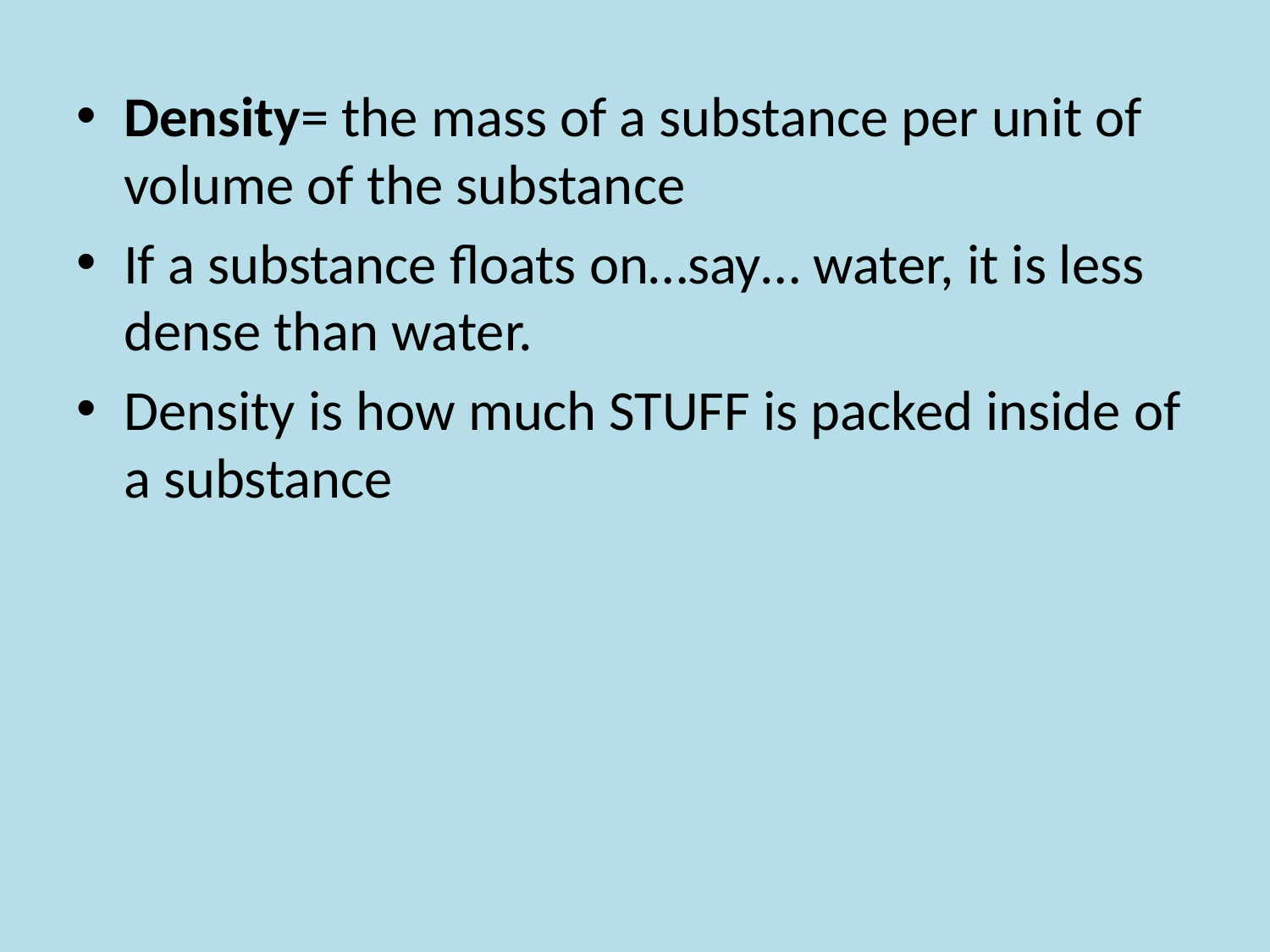

Density= the mass of a substance per unit of volume of the substance
If a substance floats on…say… water, it is less dense than water.
Density is how much STUFF is packed inside of a substance